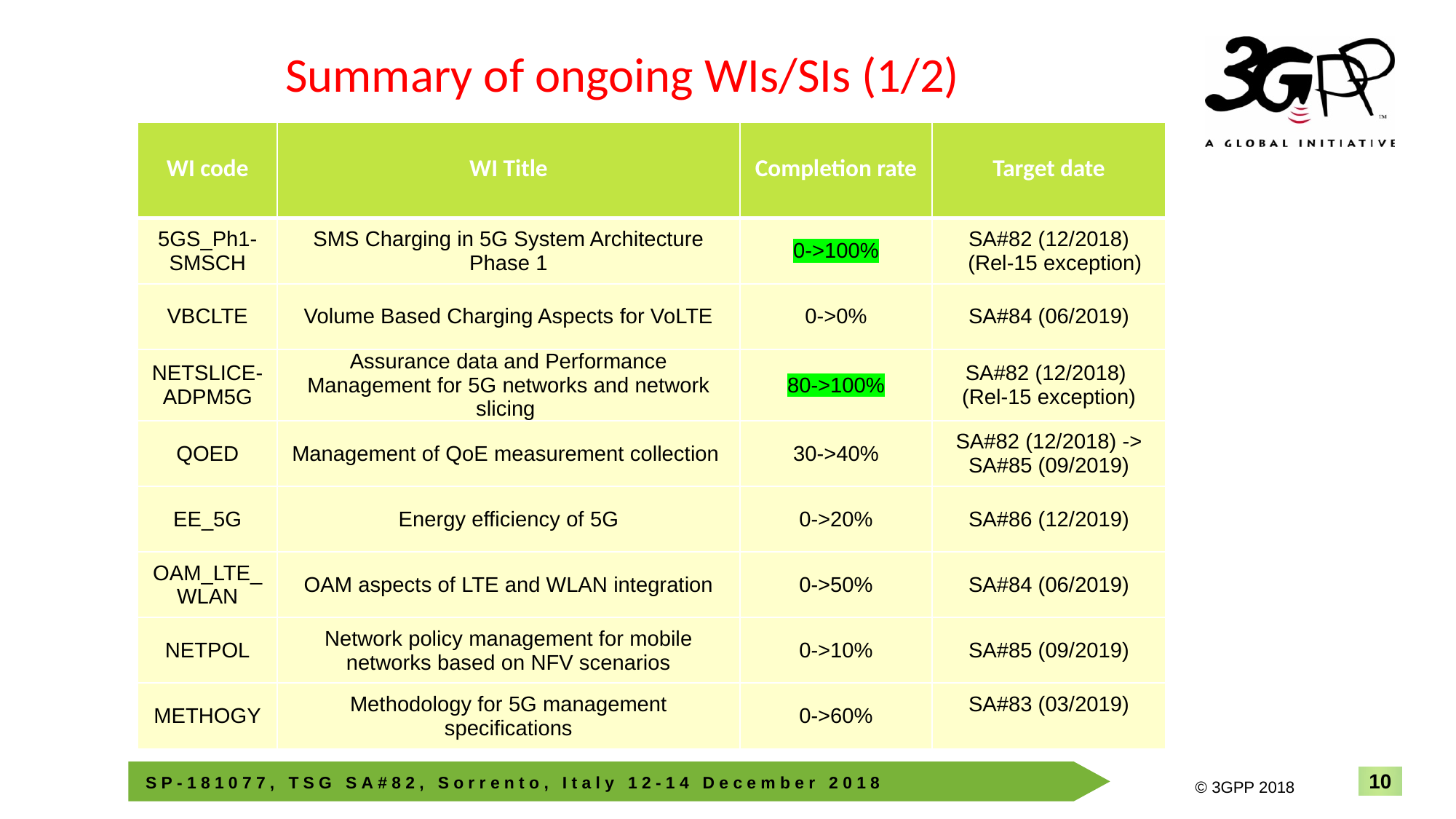

# Summary of ongoing WIs/SIs (1/2)
| WI code | WI Title | Completion rate | Target date |
| --- | --- | --- | --- |
| 5GS\_Ph1-SMSCH | SMS Charging in 5G System Architecture Phase 1 | 0->100% | SA#82 (12/2018) (Rel-15 exception) |
| VBCLTE | Volume Based Charging Aspects for VoLTE | 0->0% | SA#84 (06/2019) |
| NETSLICE-ADPM5G | Assurance data and Performance Management for 5G networks and network slicing | 80->100% | SA#82 (12/2018) (Rel-15 exception) |
| QOED | Management of QoE measurement collection | 30->40% | SA#82 (12/2018) -> SA#85 (09/2019) |
| EE\_5G | Energy efficiency of 5G | 0->20% | SA#86 (12/2019) |
| OAM\_LTE\_WLAN | OAM aspects of LTE and WLAN integration | 0->50% | SA#84 (06/2019) |
| NETPOL | Network policy management for mobile networks based on NFV scenarios | 0->10% | SA#85 (09/2019) |
| METHOGY | Methodology for 5G management specifications | 0->60% | SA#83 (03/2019) |